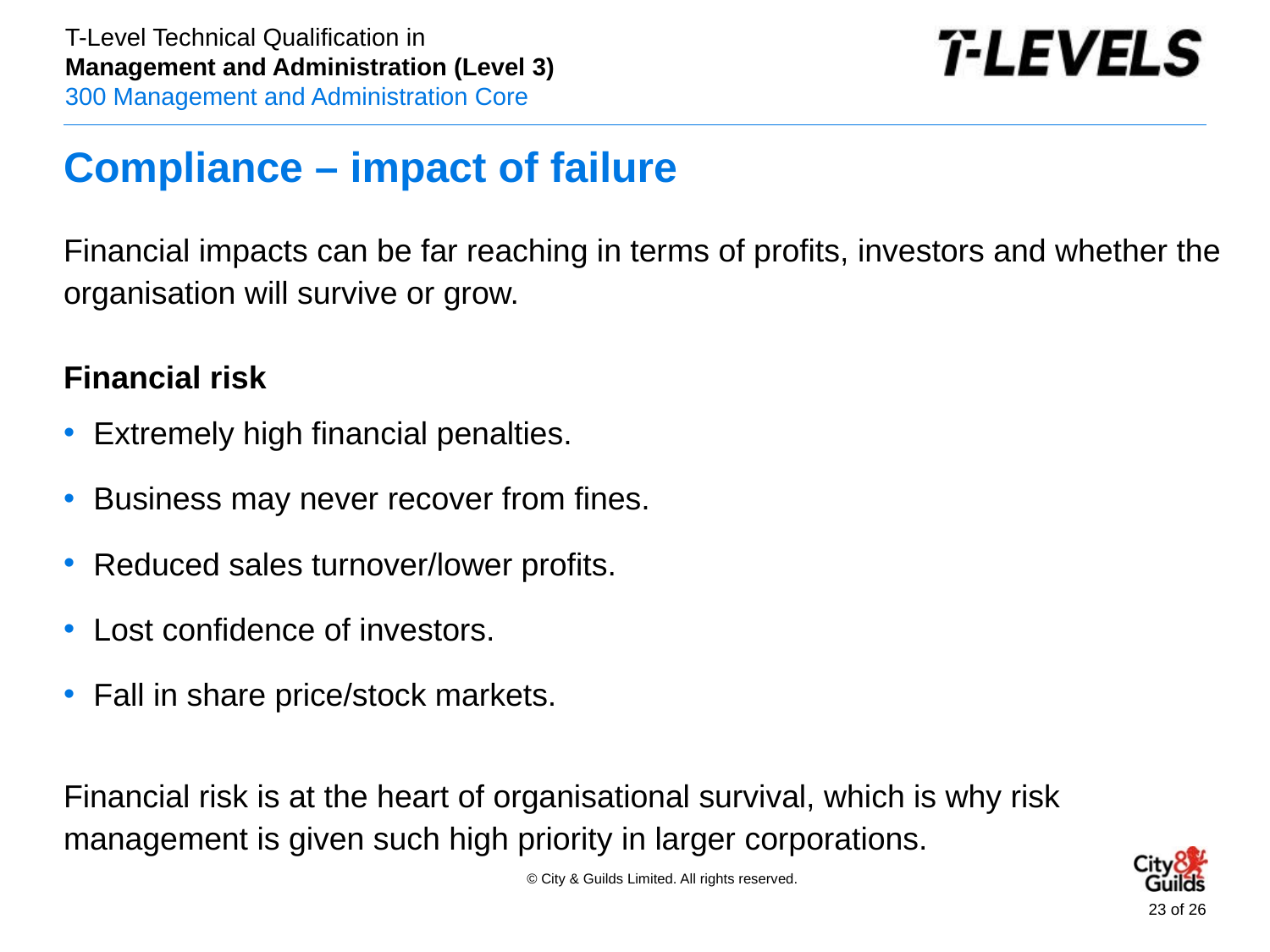

# Compliance – impact of failure
Financial impacts can be far reaching in terms of profits, investors and whether the organisation will survive or grow.

Financial risk
Extremely high financial penalties.
Business may never recover from fines.
Reduced sales turnover/lower profits.
Lost confidence of investors.
Fall in share price/stock markets.

Financial risk is at the heart of organisational survival, which is why risk management is given such high priority in larger corporations.